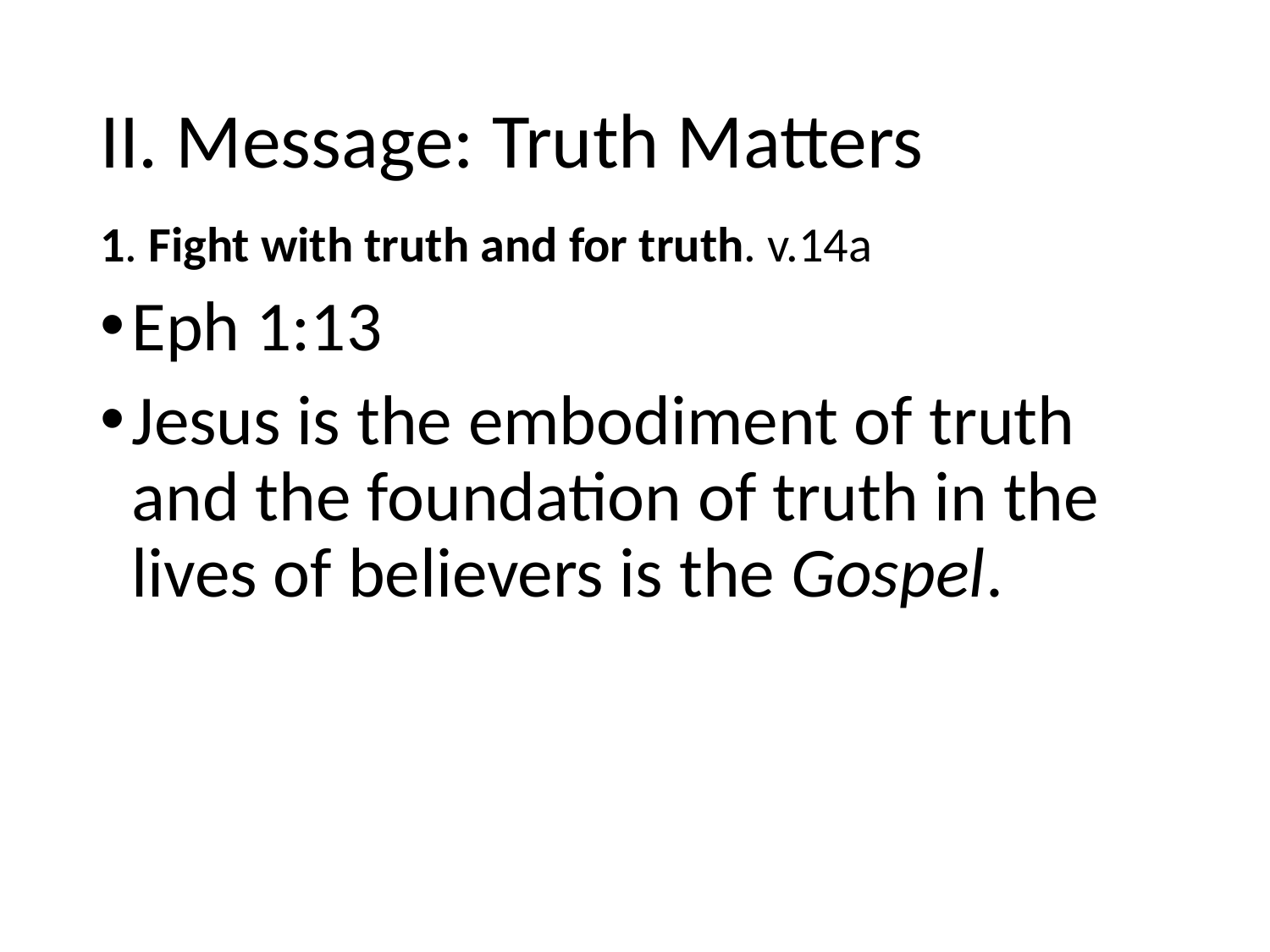

# II. Message: Truth Matters
1. Fight with truth and for truth. v.14a
Eph 1:13
Jesus is the embodiment of truth and the foundation of truth in the lives of believers is the Gospel.